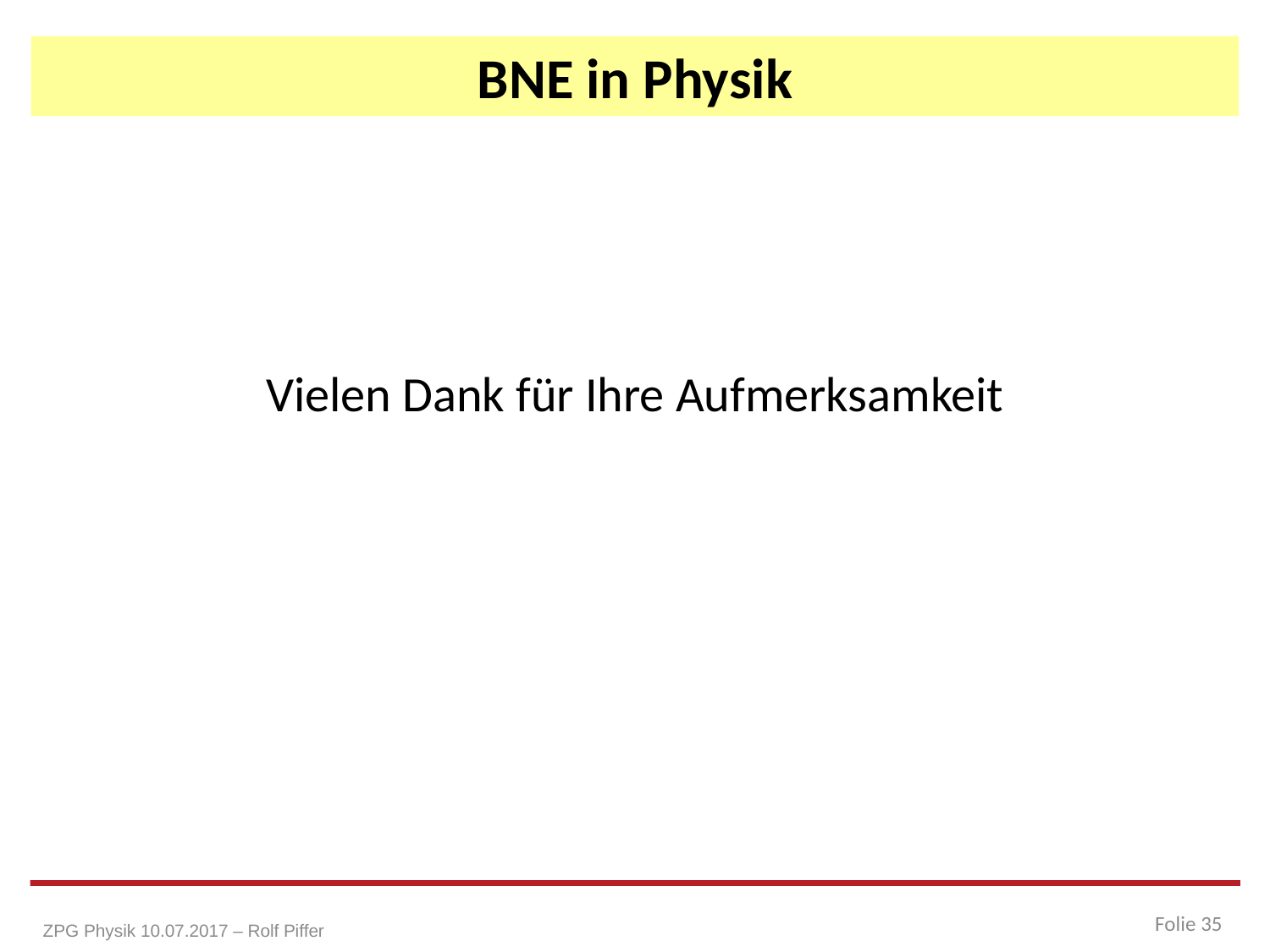

# BNE in Physik
Vielen Dank für Ihre Aufmerksamkeit
Folie 35
ZPG Physik 10.07.2017 – Rolf Piffer